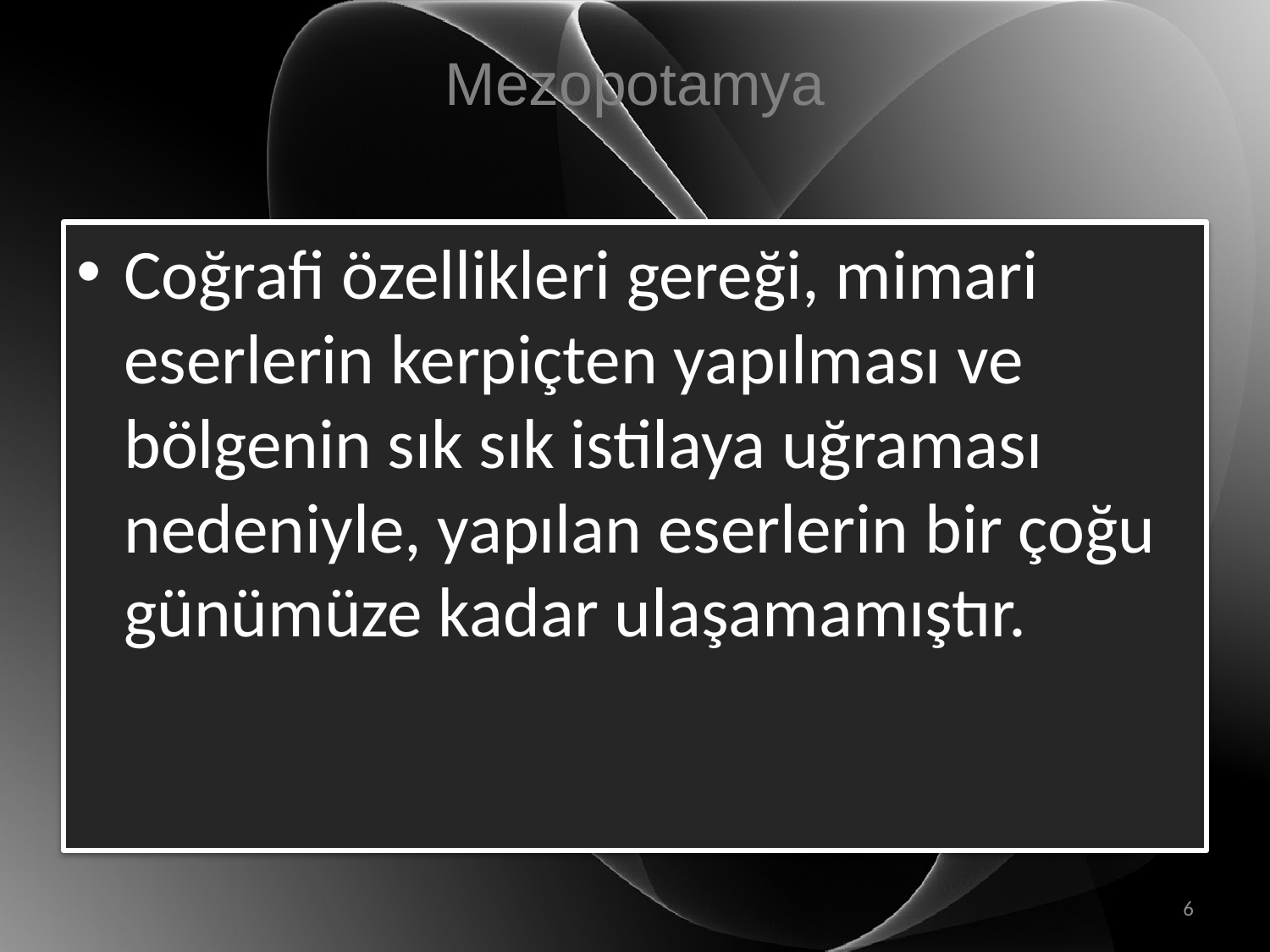

# Mezopotamya
Coğrafi özellikleri gereği, mimari eserlerin kerpiçten yapılması ve bölgenin sık sık istilaya uğraması nedeniyle, yapılan eserlerin bir çoğu günümüze kadar ulaşamamıştır.
6